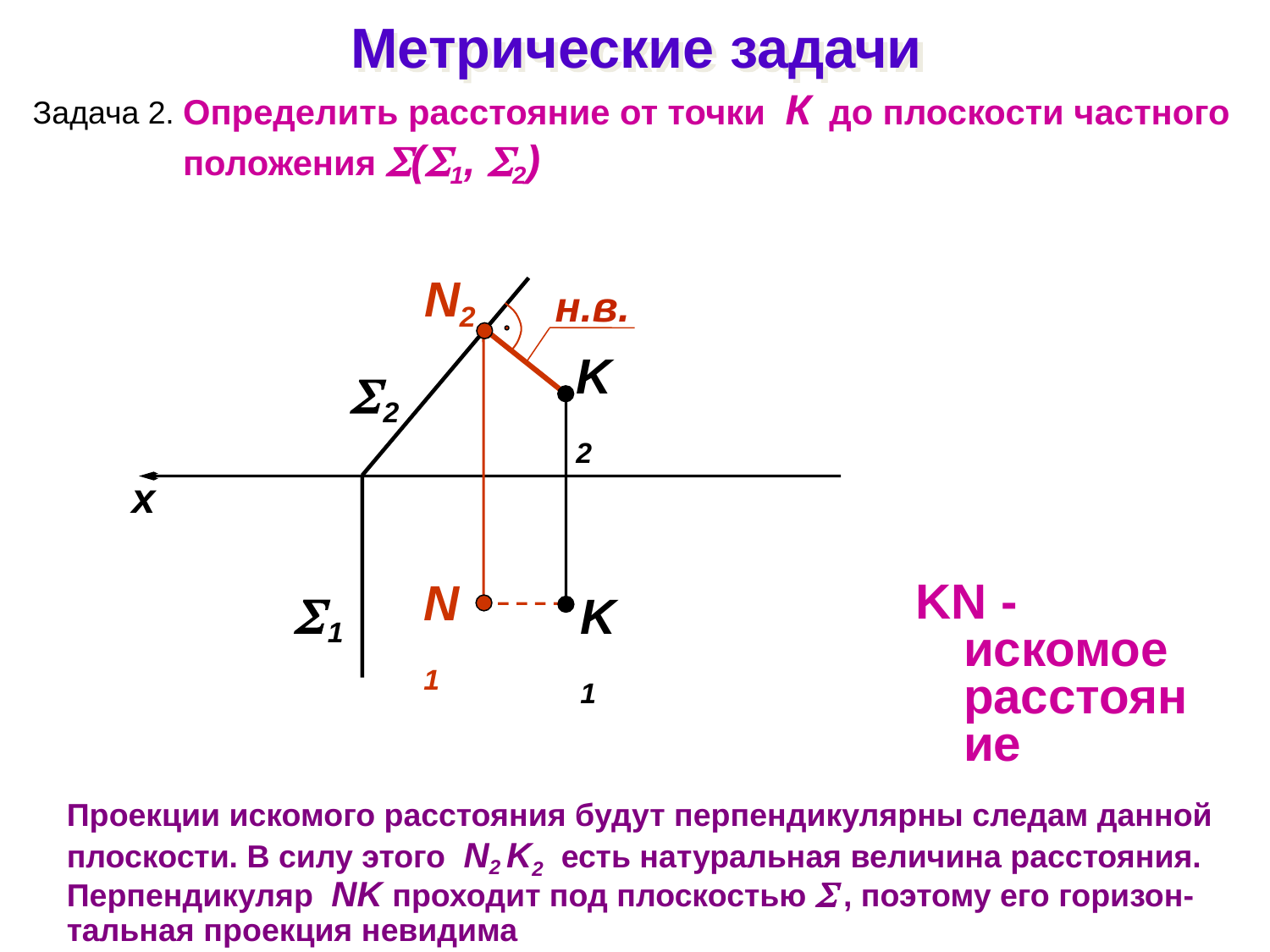

Метрические задачи
Определить расстояние от точки  К  до плоскости частного положения Σ(Σ1, Σ2)
Задача 2.
N2

н.в.

N1

K2
Σ 2

x

KN - искомое расстояние
Σ 1
K1

Проекции искомого расстояния будут перпендикулярны следам данной плоскости. В силу этого  N2 K2  есть натуральная величина расстояния. Перпендикуляр  NK проходит под плоскостью Σ , поэтому его горизон-тальная проекция невидима